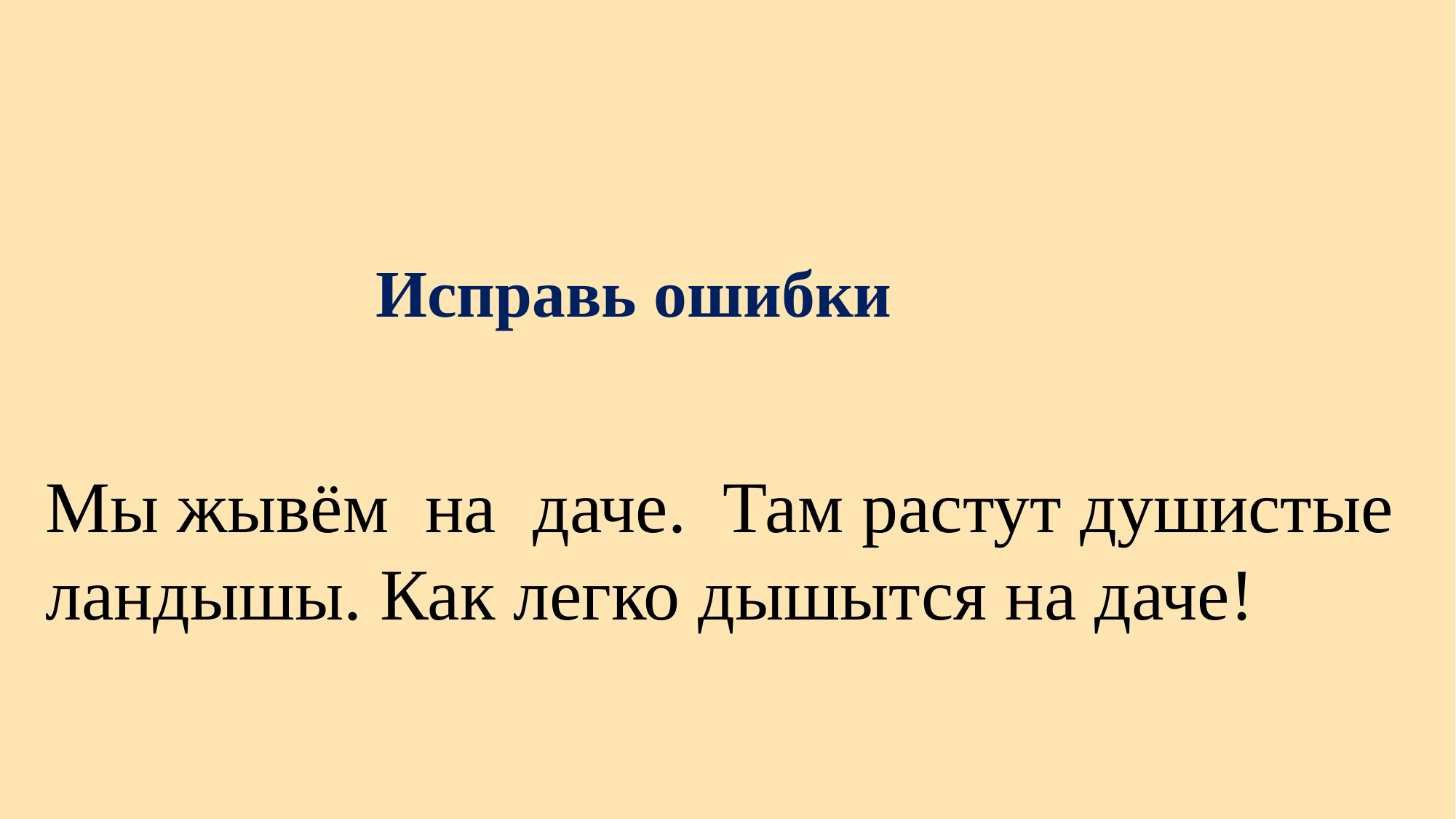

Исправь ошибки
Мы жывём  на  даче.  Там растут душистые ландышы. Как легко дышытся на даче!